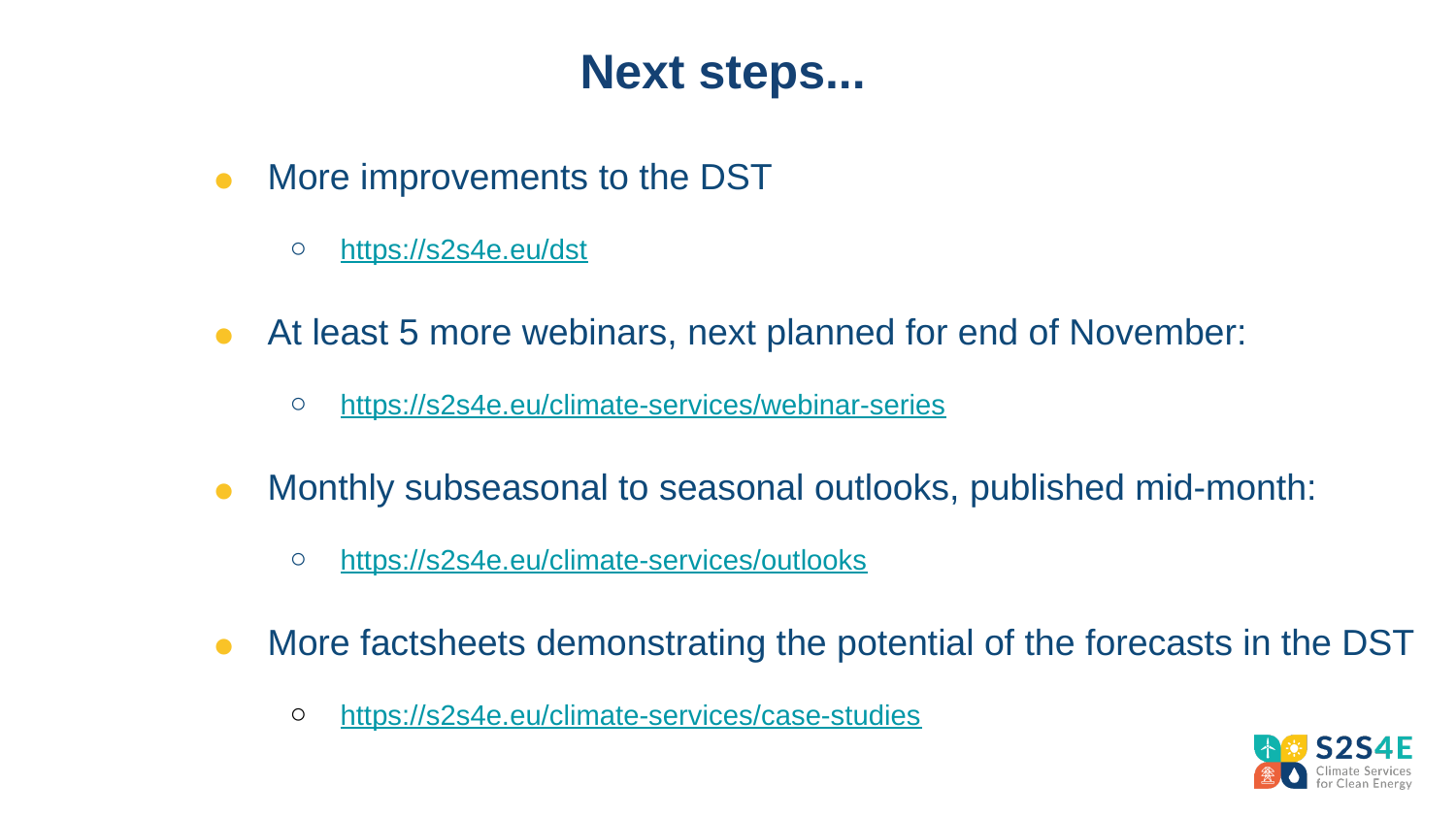

# Next steps...
More improvements to the DST
https://s2s4e.eu/dst
At least 5 more webinars, next planned for end of November:
https://s2s4e.eu/climate-services/webinar-series
Monthly subseasonal to seasonal outlooks, published mid-month:
https://s2s4e.eu/climate-services/outlooks
More factsheets demonstrating the potential of the forecasts in the DST
https://s2s4e.eu/climate-services/case-studies